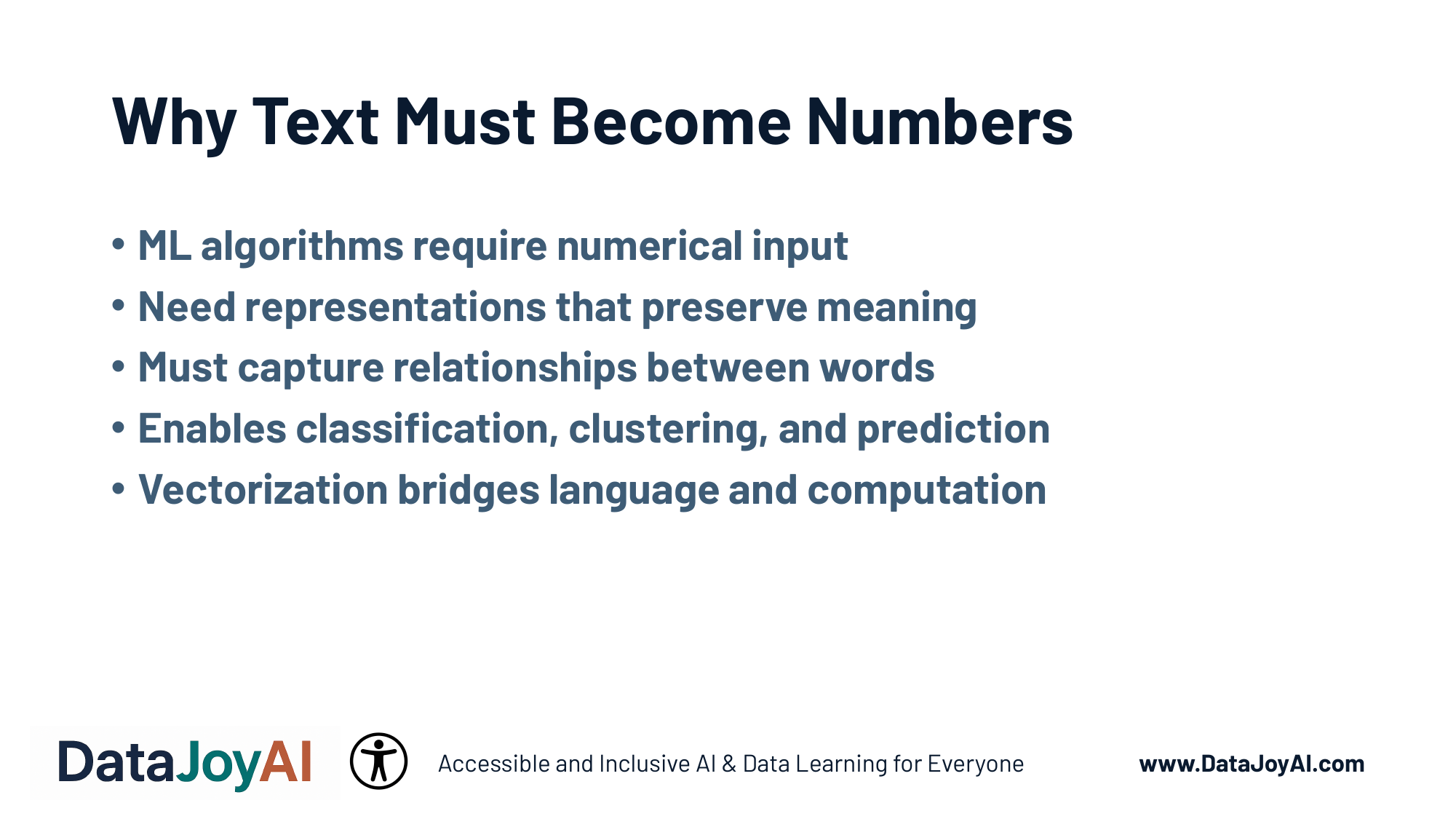

# Why Text Must Become Numbers
ML algorithms require numerical input
Need representations that preserve meaning
Must capture relationships between words
Enables classification, clustering, and prediction
Vectorization bridges language and computation